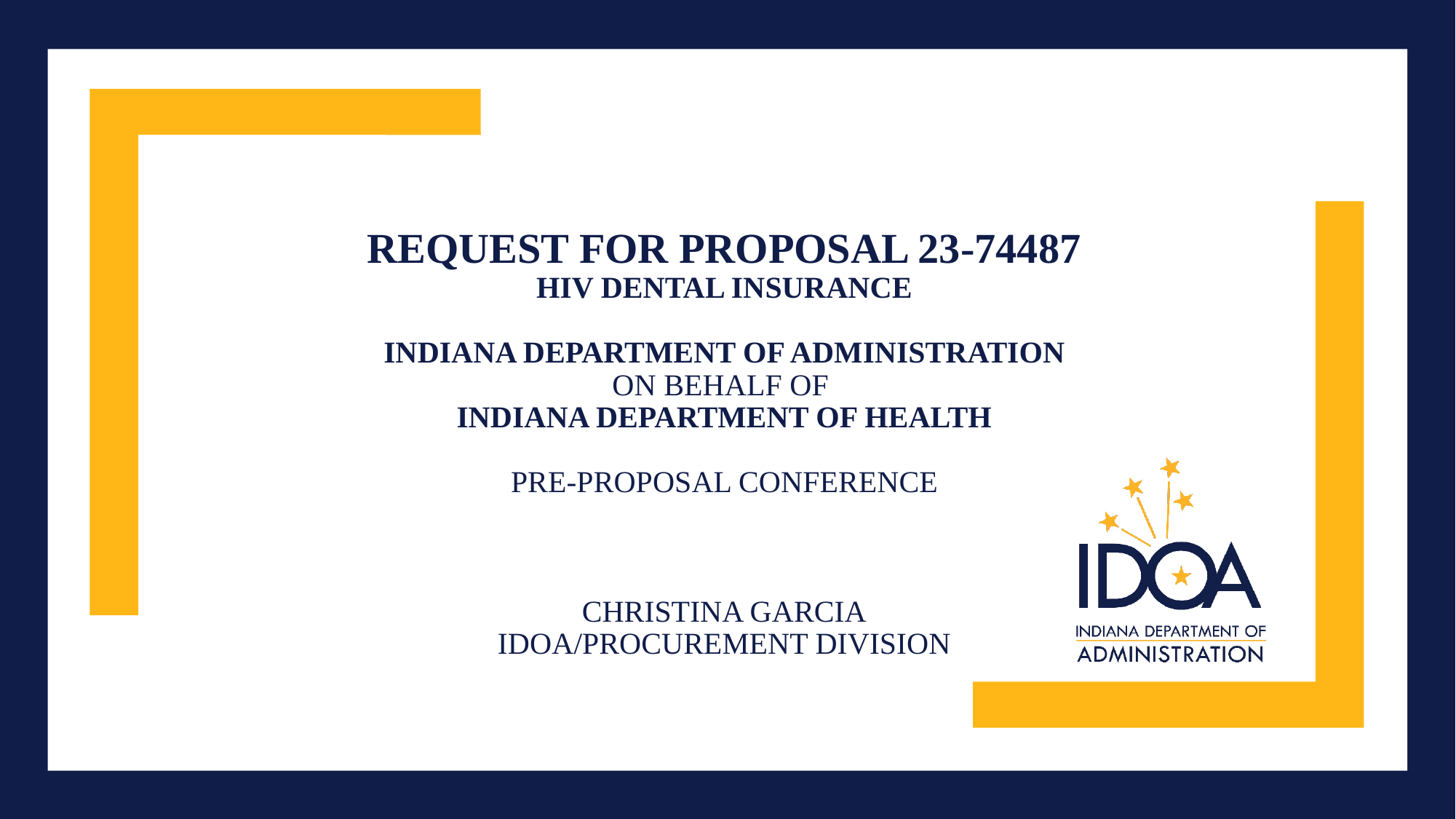

# Request for Proposal 23-74487 HIV Dental Insurance Indiana Department of Administration On Behalf Of Indiana department of health Pre-Proposal Conference Christina Garcia IDOA/Procurement Division